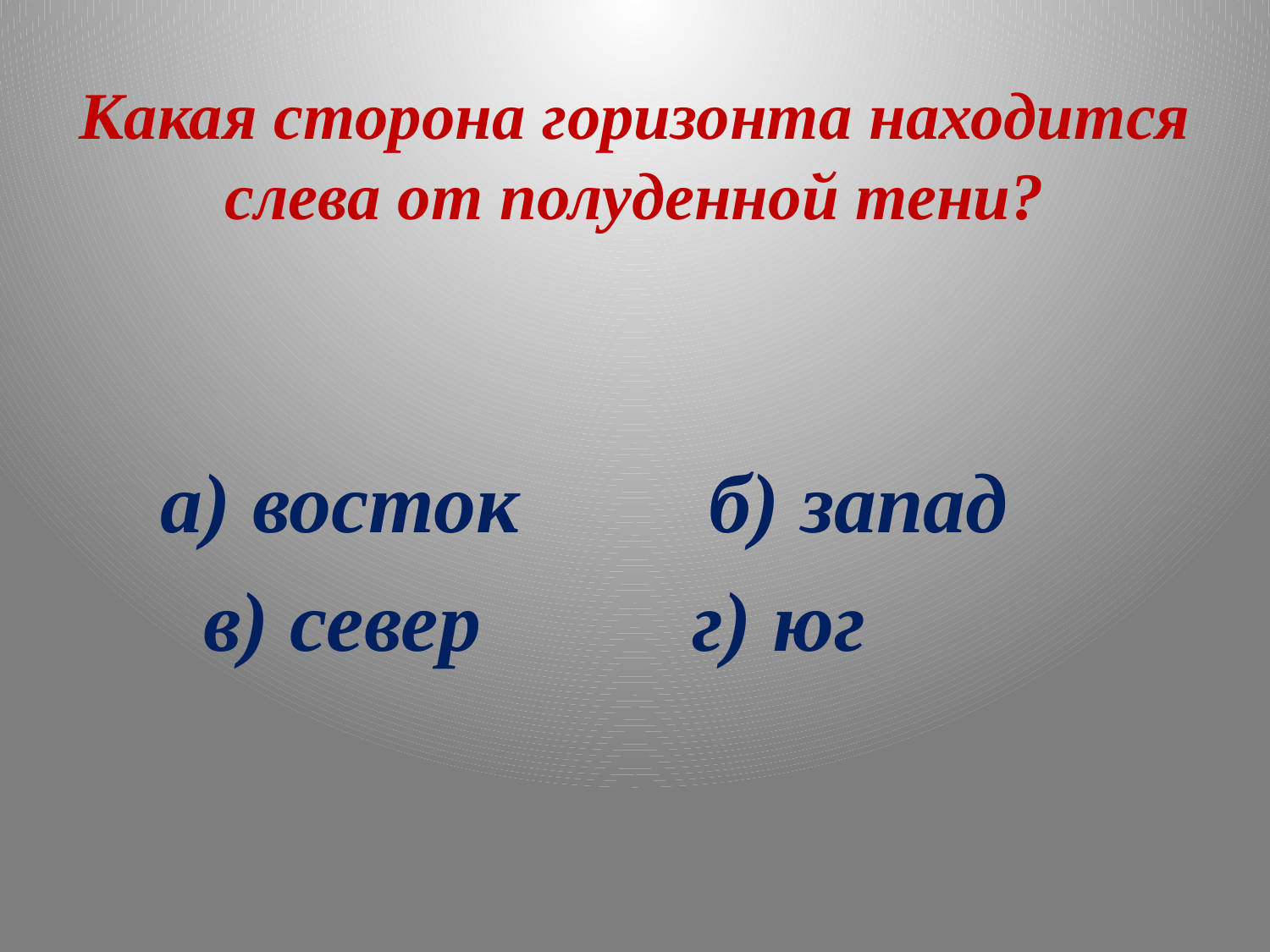

# Какая сторона горизонта находится слева от полуденной тени?

    а) восток         б) запад
      в) север          г) юг